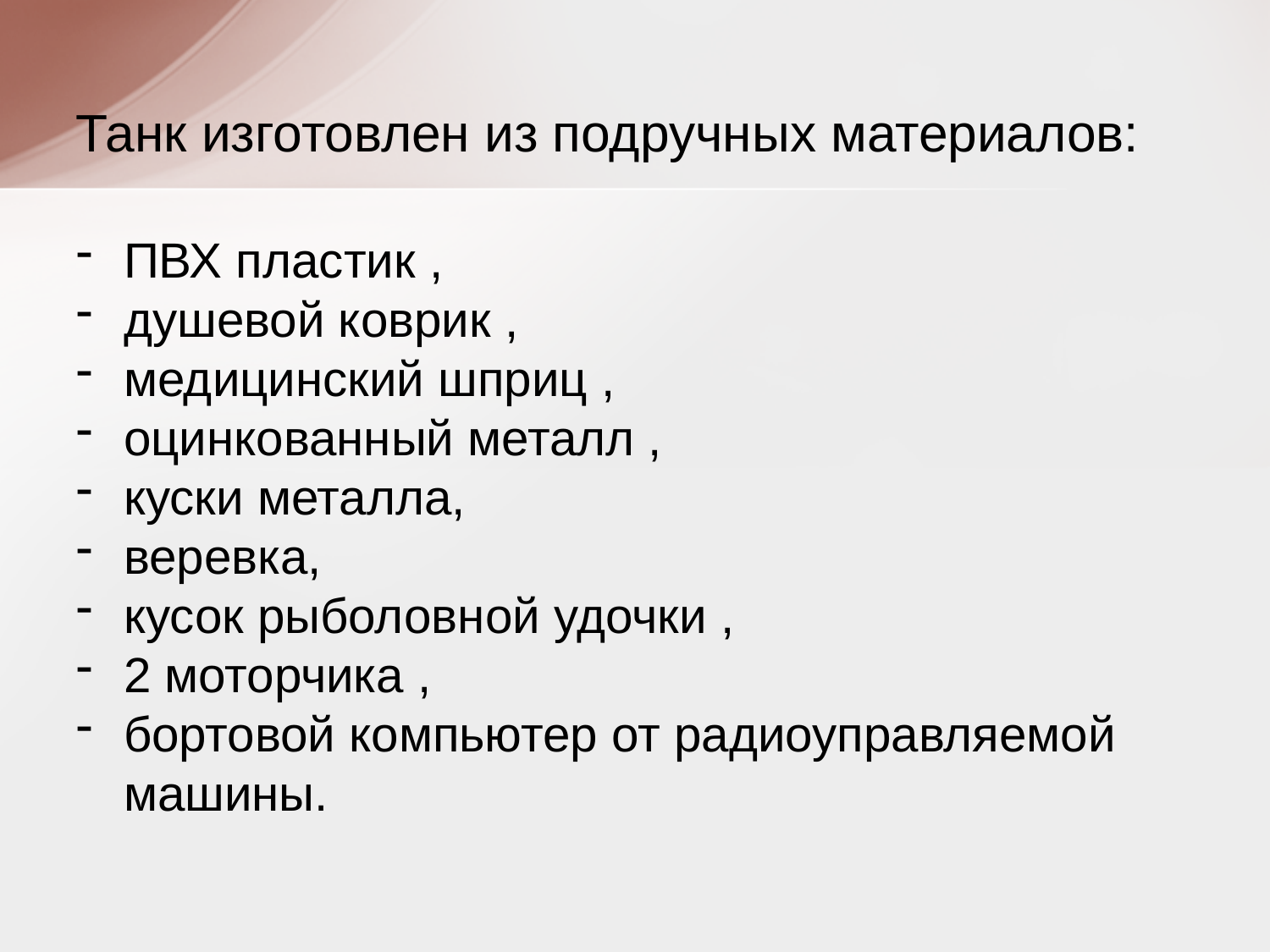

# Танк изготовлен из подручных материалов:
ПВХ пластик ,
душевой коврик ,
медицинский шприц ,
оцинкованный металл ,
куски металла,
веревка,
кусок рыболовной удочки ,
2 моторчика ,
бортовой компьютер от радиоуправляемой машины.